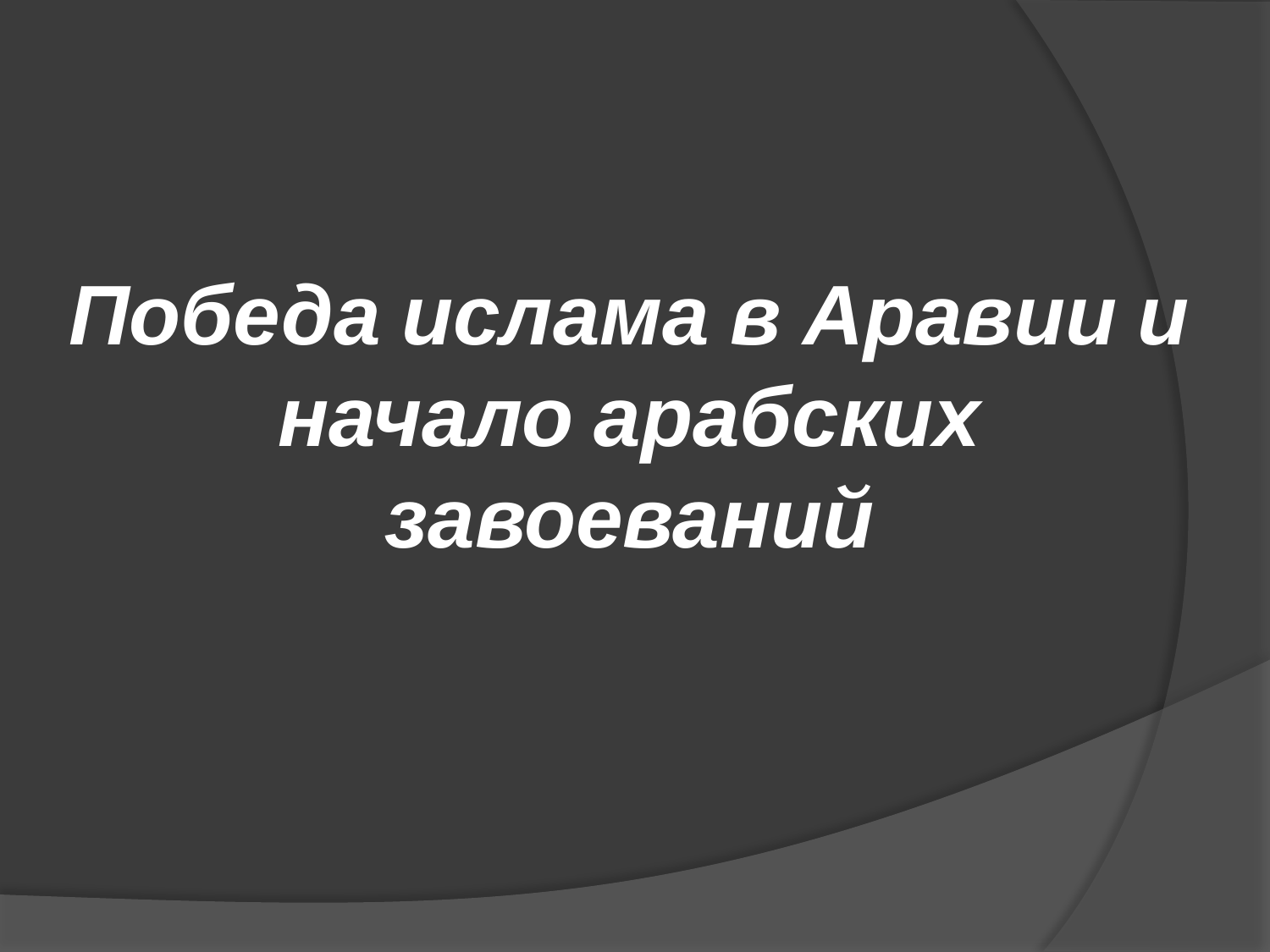

# Победа ислама в Аравии и начало арабских завоеваний